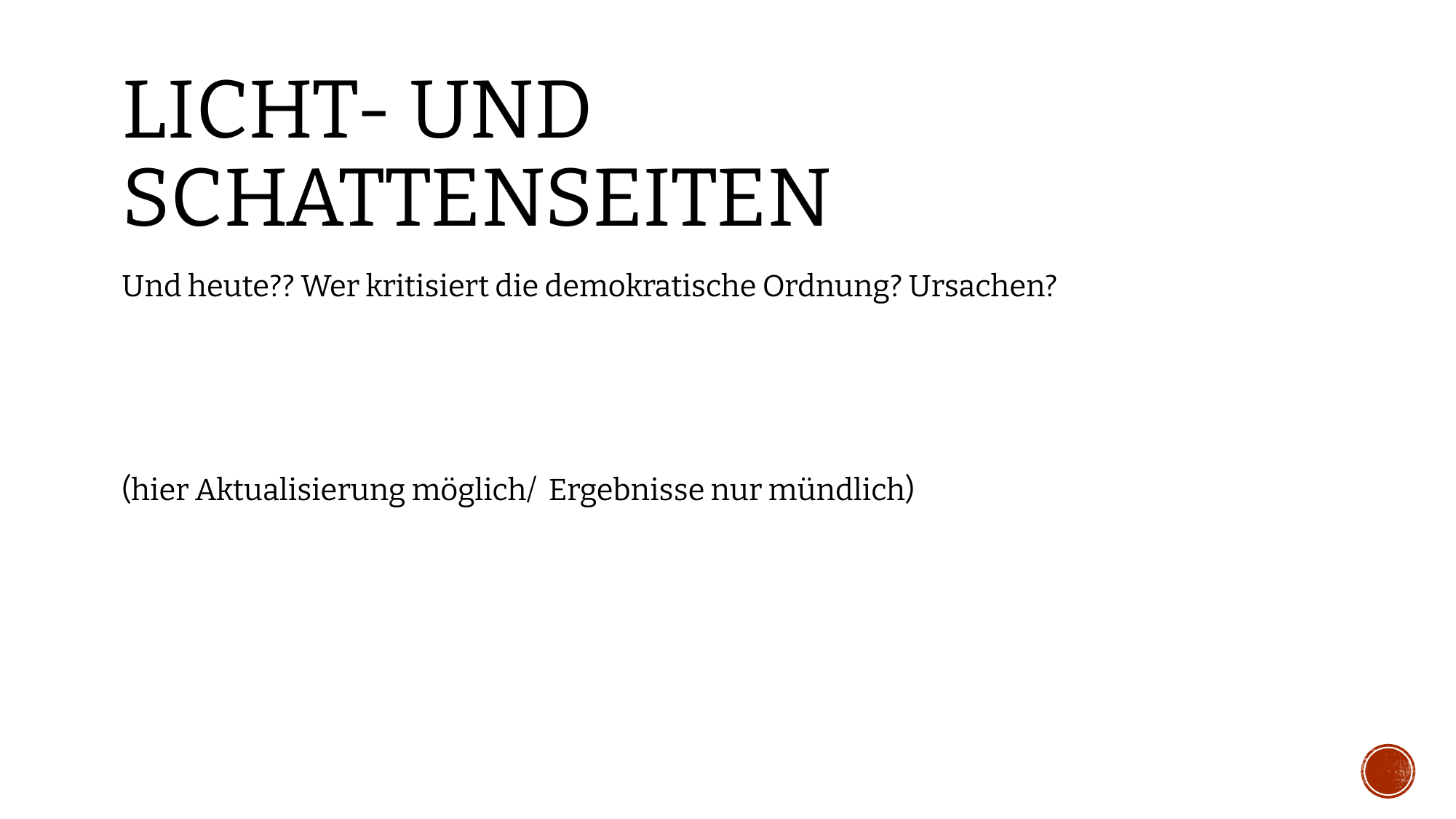

# Licht- und Schattenseiten
Und heute?? Wer kritisiert die demokratische Ordnung? Ursachen?

(hier Aktualisierung möglich/  Ergebnisse nur mündlich)